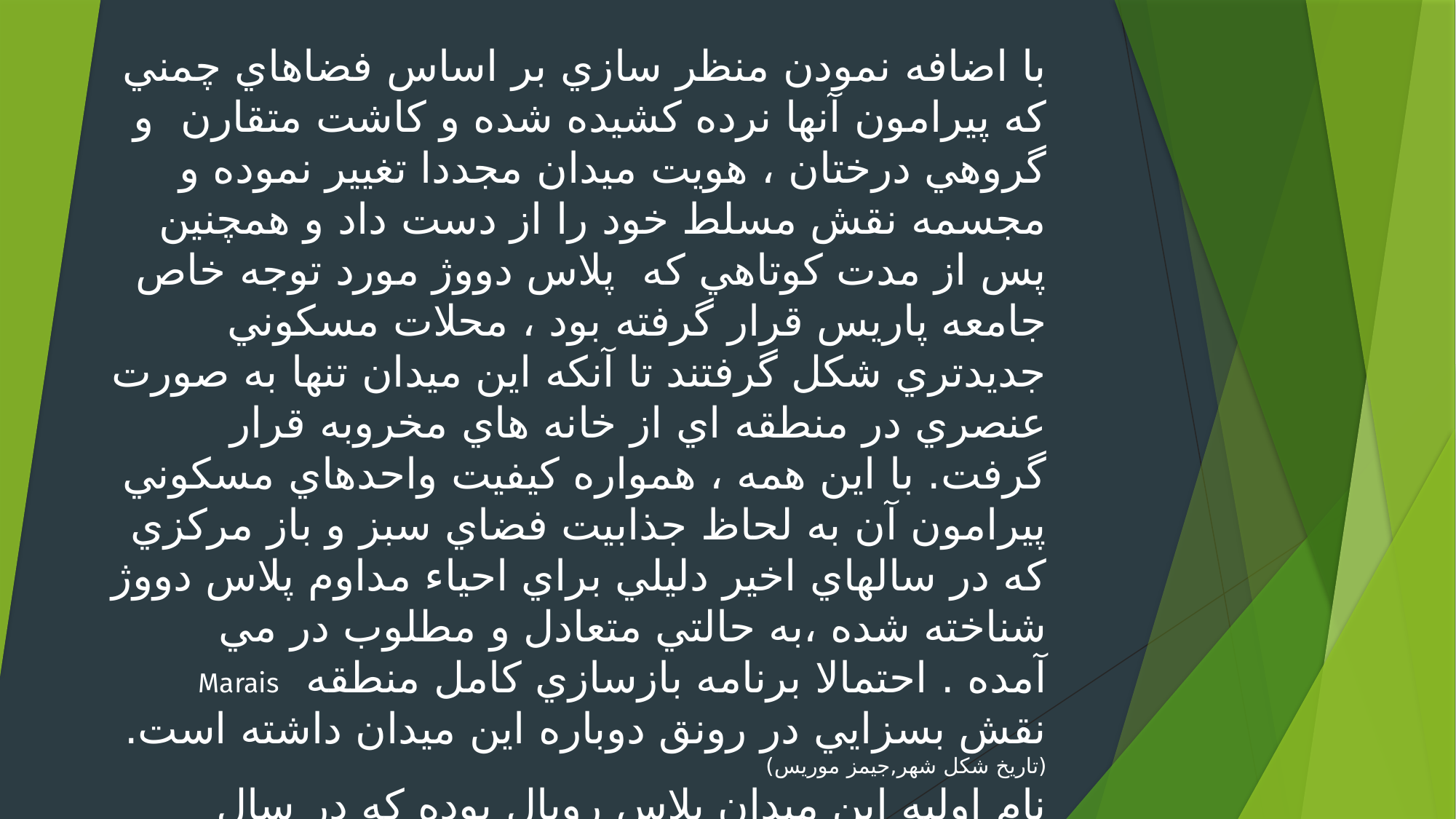

با اضافه نمودن منظر سازي بر اساس فضاهاي چمني كه پيرامون آنها نرده كشيده شده و كاشت متقارن  و گروهي درختان ، هويت ميدان مجددا تغيير نموده و مجسمه نقش مسلط خود را از دست داد و همچنين پس از مدت كوتاهي که  پلاس دووژ مورد توجه خاص جامعه پاريس قرار گرفته بود ، محلات مسكوني جديدتري شكل گرفتند تا آنكه اين ميدان تنها به صورت عنصري در منطقه اي از خانه هاي مخروبه قرار گرفت. با اين همه ، همواره كيفيت واحدهاي مسكوني پيرامون آن به لحاظ جذابيت فضاي سبز و باز مركزي كه در سالهاي اخير دليلي براي احياء مداوم پلاس دووژ شناخته شده ،به حالتي متعادل و مطلوب در مي آمده . احتمالا برنامه بازسازي كامل منطقه  Marais نقش بسزايي در رونق دوباره اين ميدان داشته است. (تاریخ شکل شهر,جیمز موریس)
نام اوليه اين ميدان پلاس رويال بوده كه در سال 1800 ناپلئون براي نشان دادن برتري خود بر گروه وژها ( اولين گروهي در فرانسه كه ماليات پرداختند) ؟،نام اين ميدان را به پلاس دووژ تغيير داد.اين ميدان دوباره در سال 1815 به نام اوليه خود تغيير نام داد و در نهايت در سال 1870 دوباره پلاس دووژ نام گذاري شد.